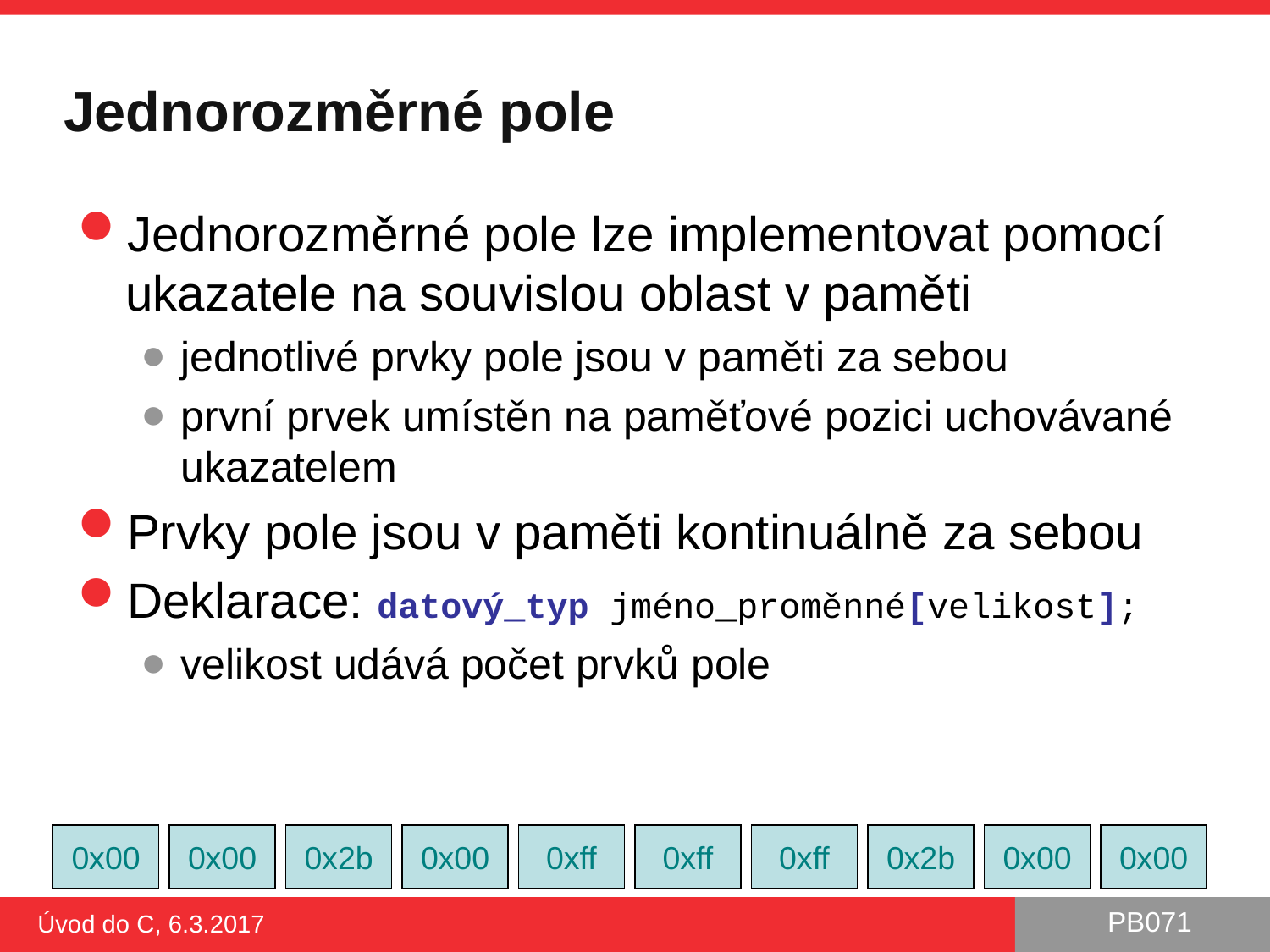

# Jednorozměrné pole
Jednorozměrné pole lze implementovat pomocí ukazatele na souvislou oblast v paměti
jednotlivé prvky pole jsou v paměti za sebou
první prvek umístěn na paměťové pozici uchovávané ukazatelem
Prvky pole jsou v paměti kontinuálně za sebou
Deklarace: datový_typ jméno_proměnné[velikost];
velikost udává počet prvků pole
0x00
0x00
0x2b
0x00
0xff
0xff
0xff
0x2b
0x00
0x00
Úvod do C, 6.3.2017